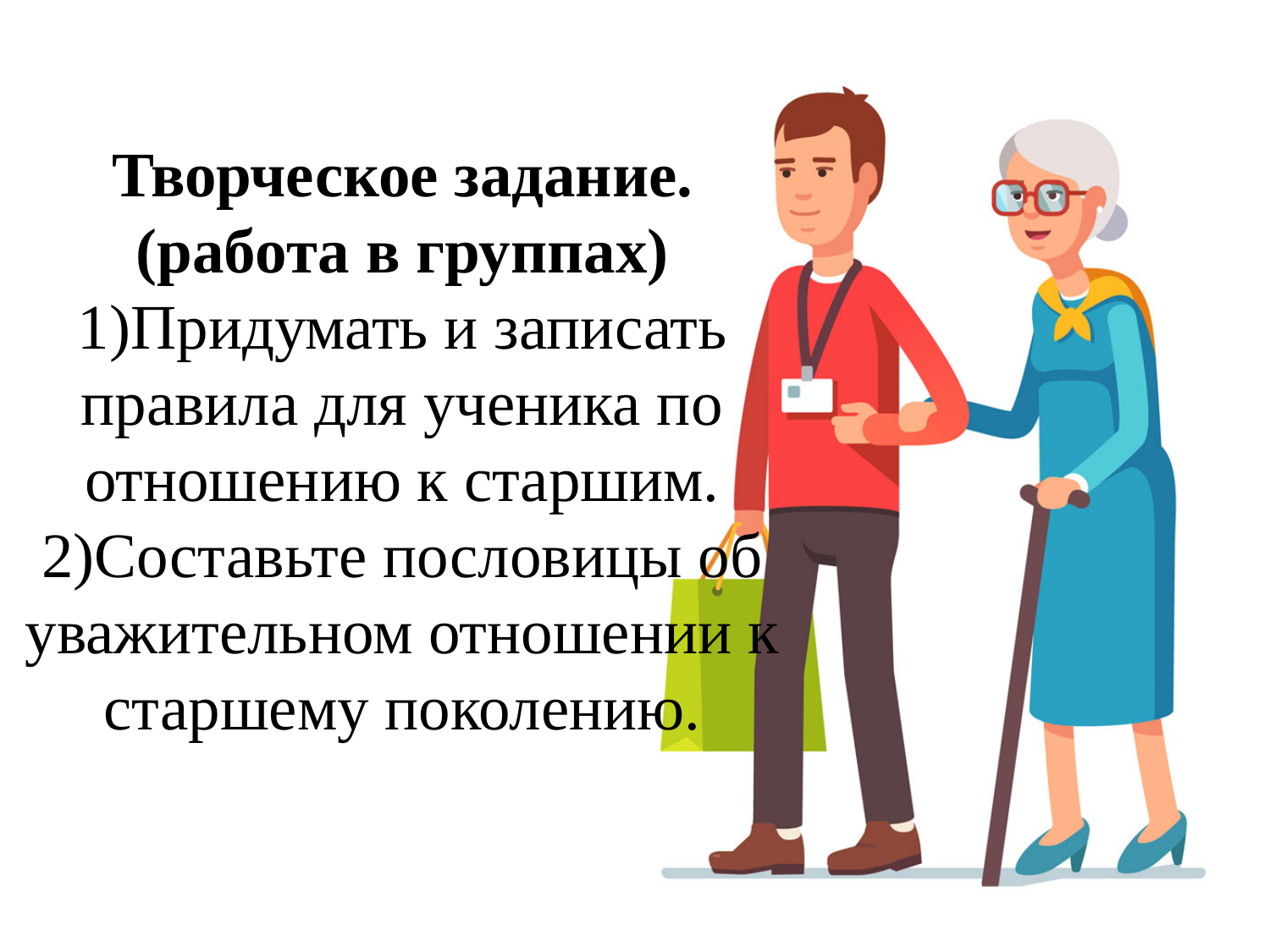

# Творческое задание. (работа в группах) 1)Придумать и записать правила для ученика по отношению к старшим. 2)Составьте пословицы об уважительном отношении к старшему поколению.